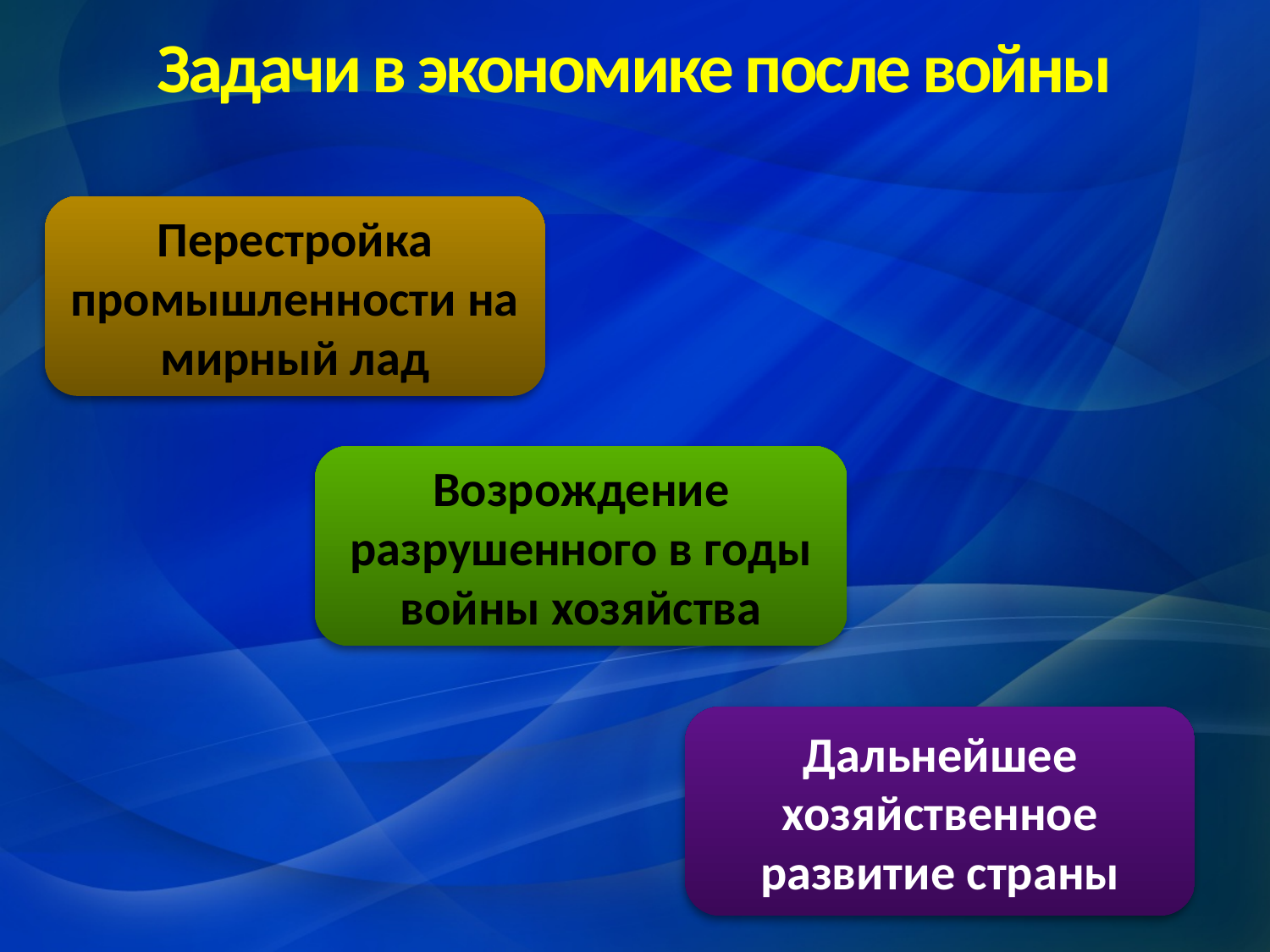

# Задачи в экономике после войны
Перестройка промышленности на мирный лад
Возрождение разрушенного в годы войны хозяйства
Дальнейшее хозяйственное развитие страны